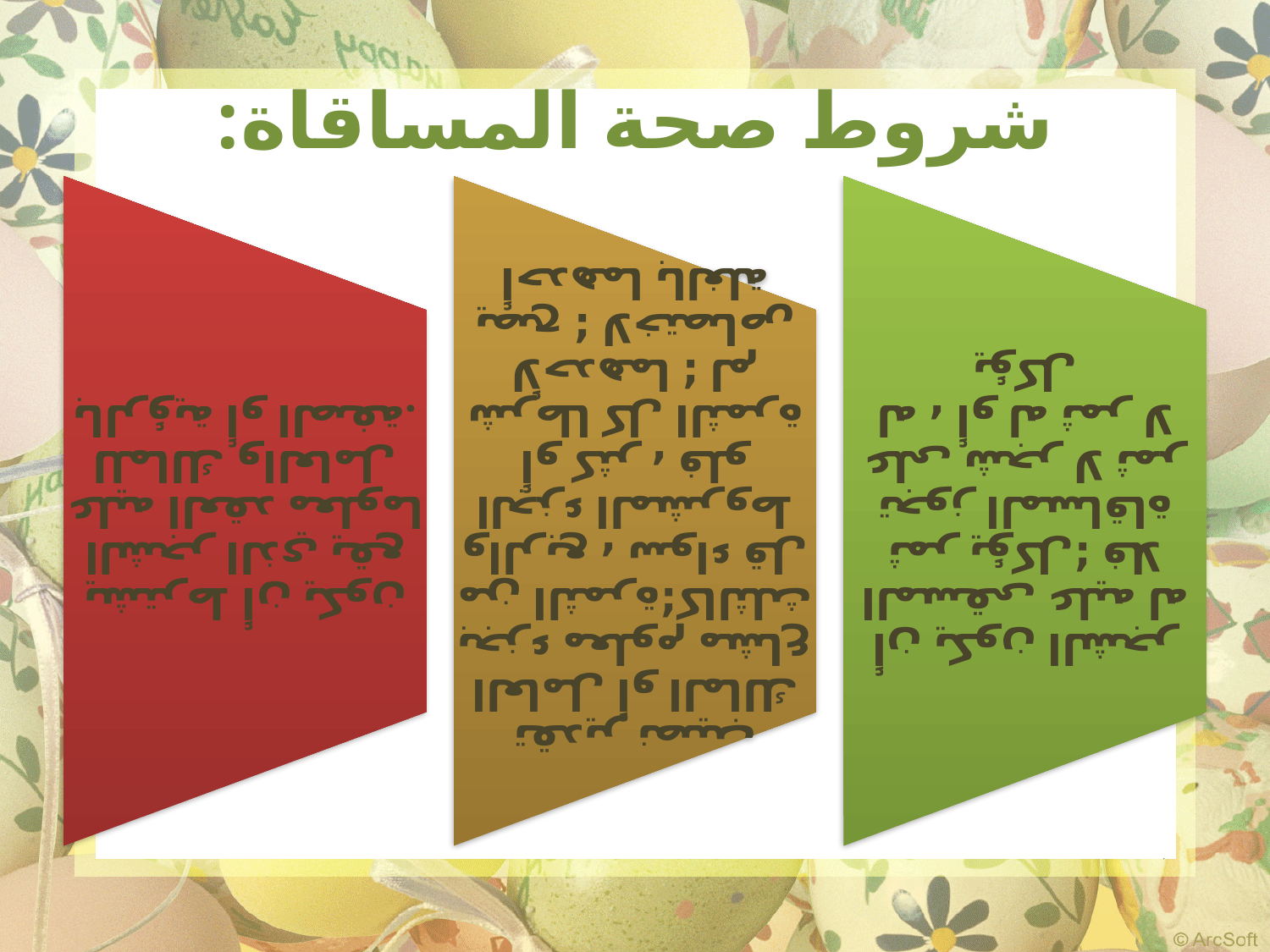

# شروط صحة المساقاة:
يشترط أن يكون الشجر الذي يقع عليه العقد معلوما للمالك والعامل بالرؤية أو الصفة.
تقدير نصيب العامل أو المالك بجزء معلوم مشاع من الثمرة؛كالثلث والربع ، سواء قل الجزء المشروط أو كثر ، فلو شرطا كل الثمرة لأحدهما ؛ لم يصح ؛ لاختصاص أحدهما بالغلة
أن يكون الشجر المسقى عليه له ثمر يؤكل؛ فلا تجوز المساقاة على شجر لا ثمر له ، أو له ثمر لا يؤكل